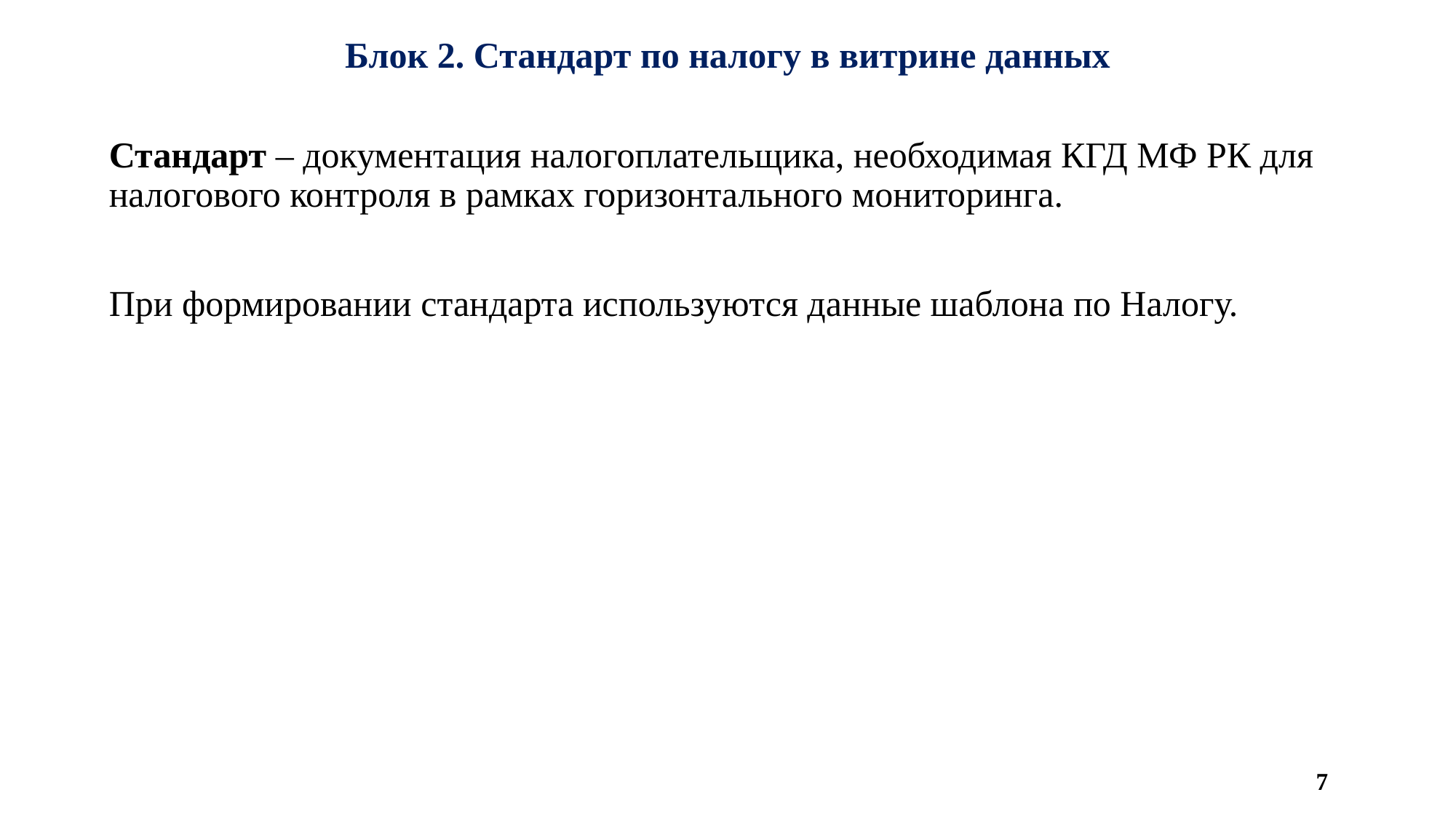

# Блок 2. Стандарт по налогу в витрине данных
Стандарт – документация налогоплательщика, необходимая КГД МФ РК для налогового контроля в рамках горизонтального мониторинга.

При формировании стандарта используются данные шаблона по Налогу.

7